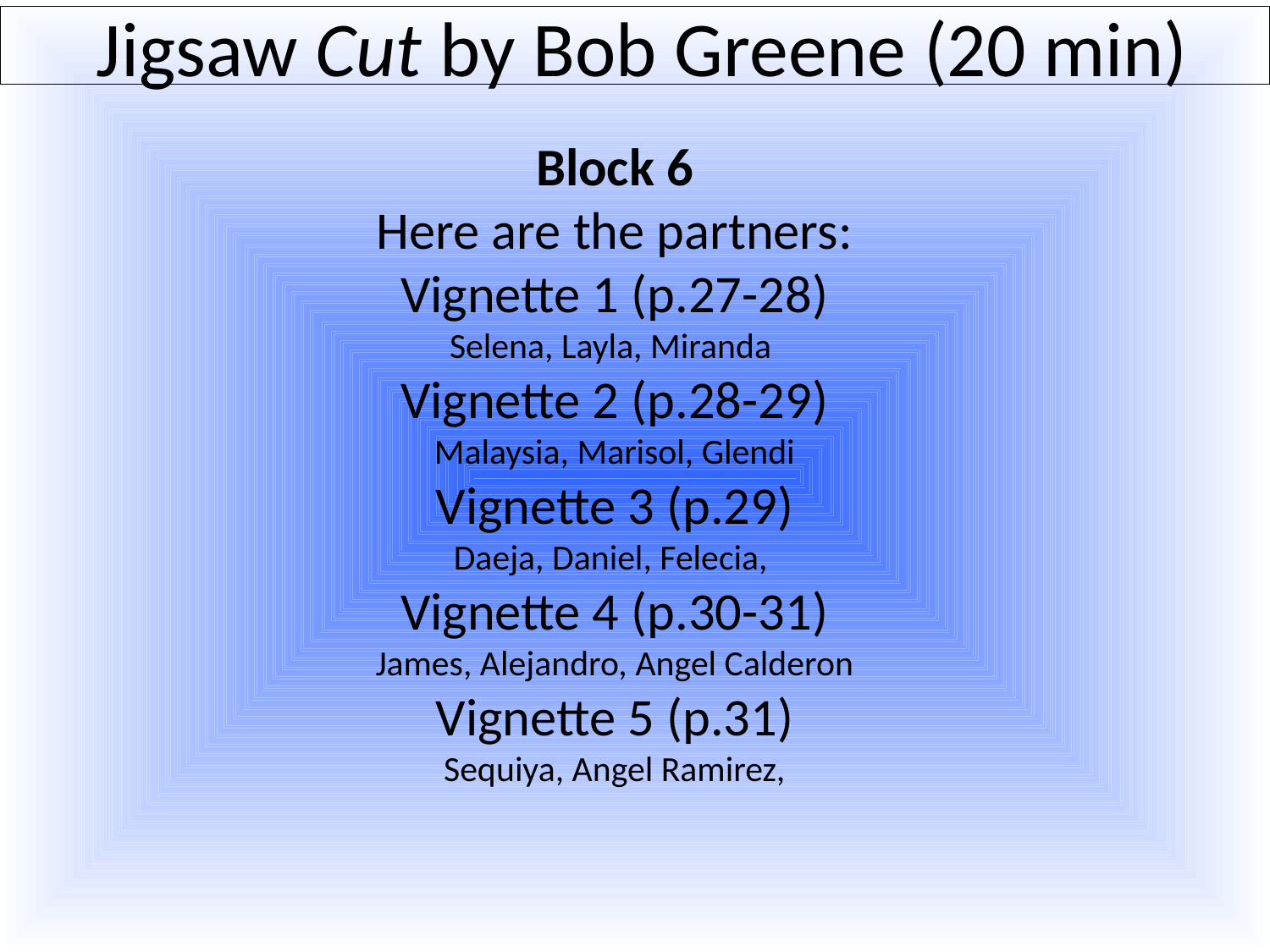

# Jigsaw Cut by Bob Greene (20 min)
Block 6
Here are the partners:
Vignette 1 (p.27-28)
Selena, Layla, Miranda
Vignette 2 (p.28-29)
Malaysia, Marisol, Glendi
Vignette 3 (p.29)
Daeja, Daniel, Felecia,
Vignette 4 (p.30-31)
James, Alejandro, Angel Calderon
Vignette 5 (p.31)
Sequiya, Angel Ramirez,